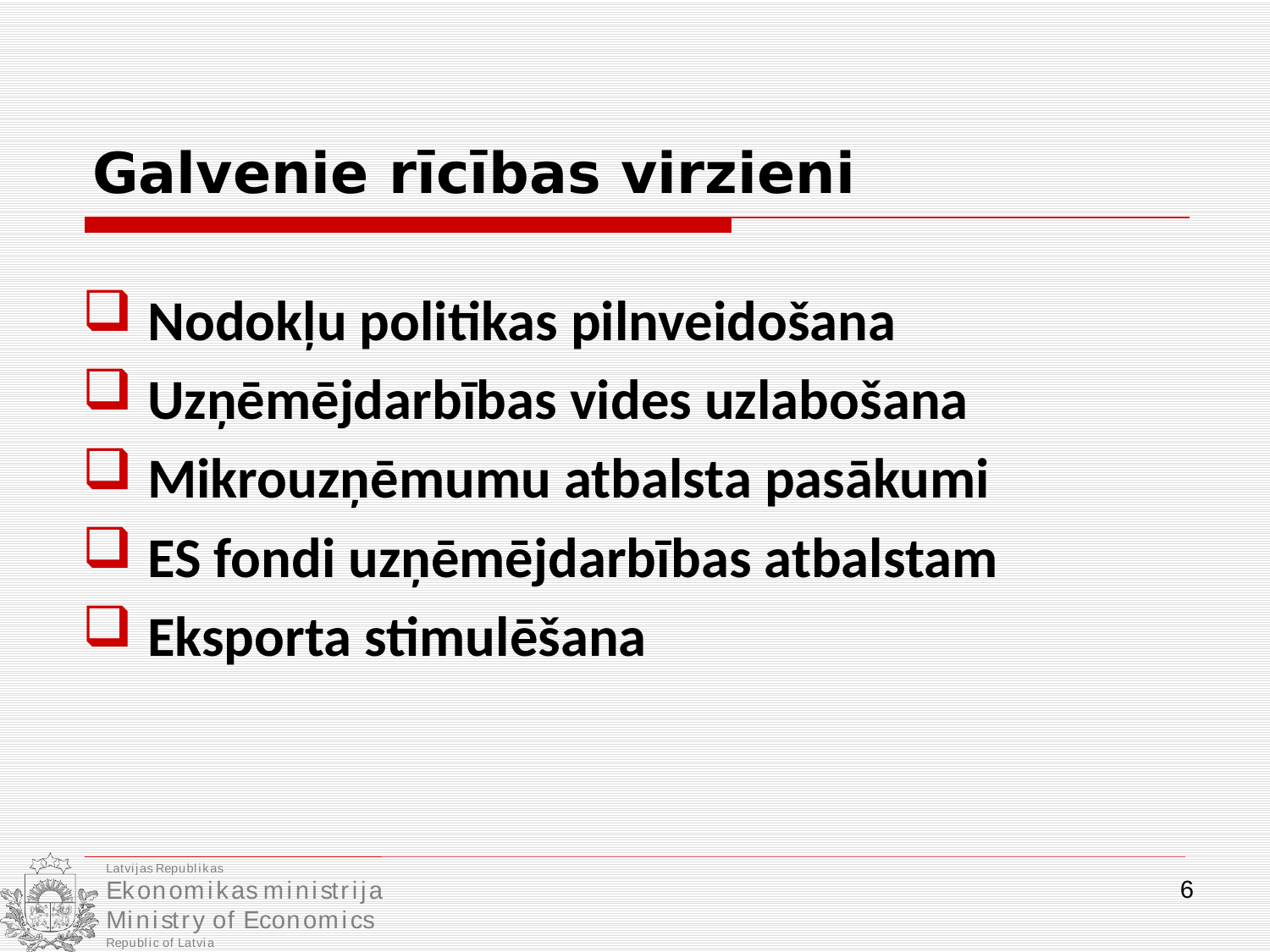

# Galvenie rīcības virzieni
Nodokļu politikas pilnveidošana
Uzņēmējdarbības vides uzlabošana
Mikrouzņēmumu atbalsta pasākumi
ES fondi uzņēmējdarbības atbalstam
Eksporta stimulēšana

6